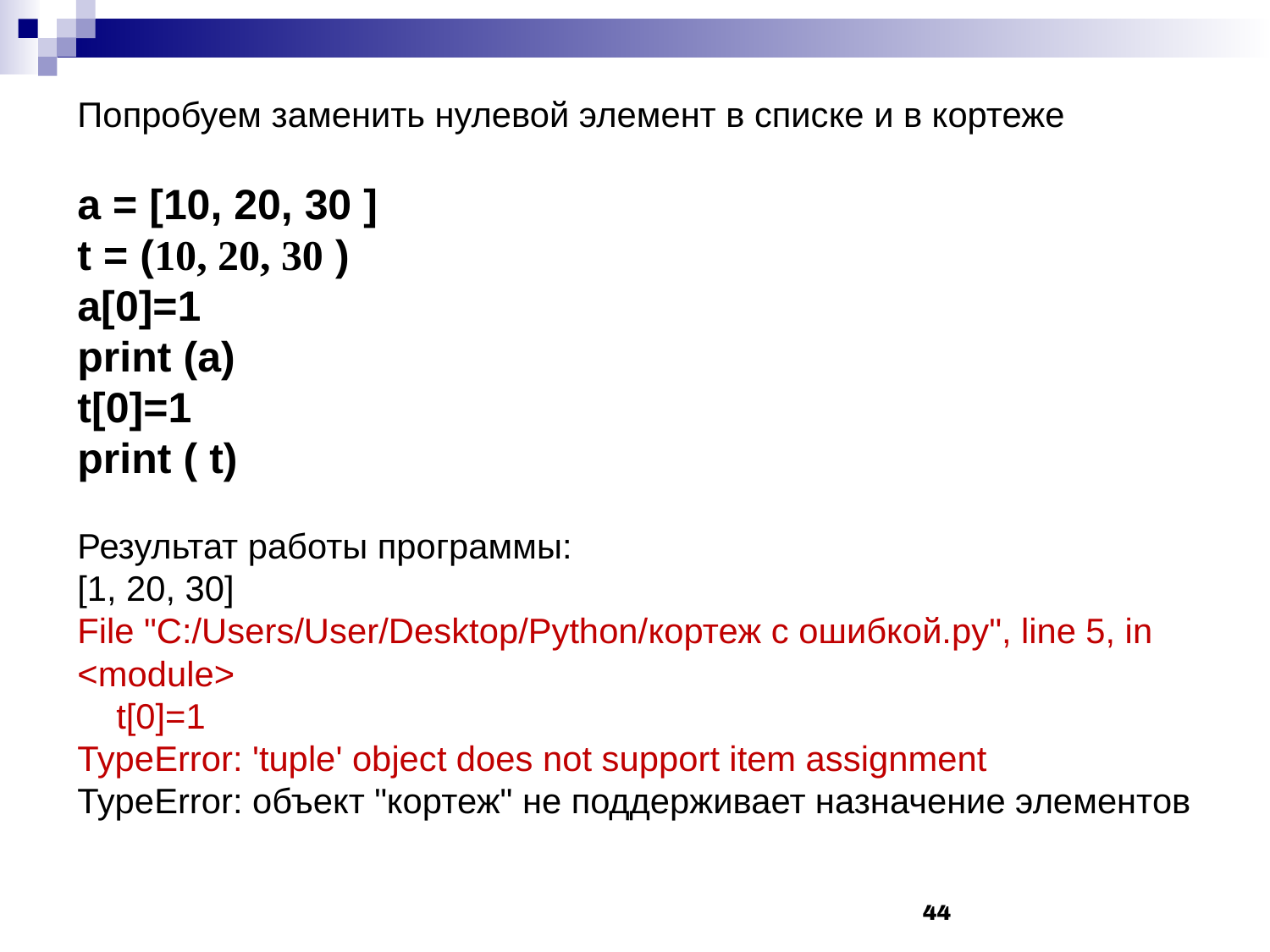

Попробуем заменить нулевой элемент в списке и в кортеже

a = [10, 20, 30 ]
t = (10, 20, 30 )
a[0]=1
print (a)
t[0]=1
print ( t)

Результат работы программы:
[1, 20, 30]
File "C:/Users/User/Desktop/Python/кортеж с ошибкой.py", line 5, in <module>
    t[0]=1
TypeError: 'tuple' object does not support item assignment
TypeError: объект "кортеж" не поддерживает назначение элементов
44